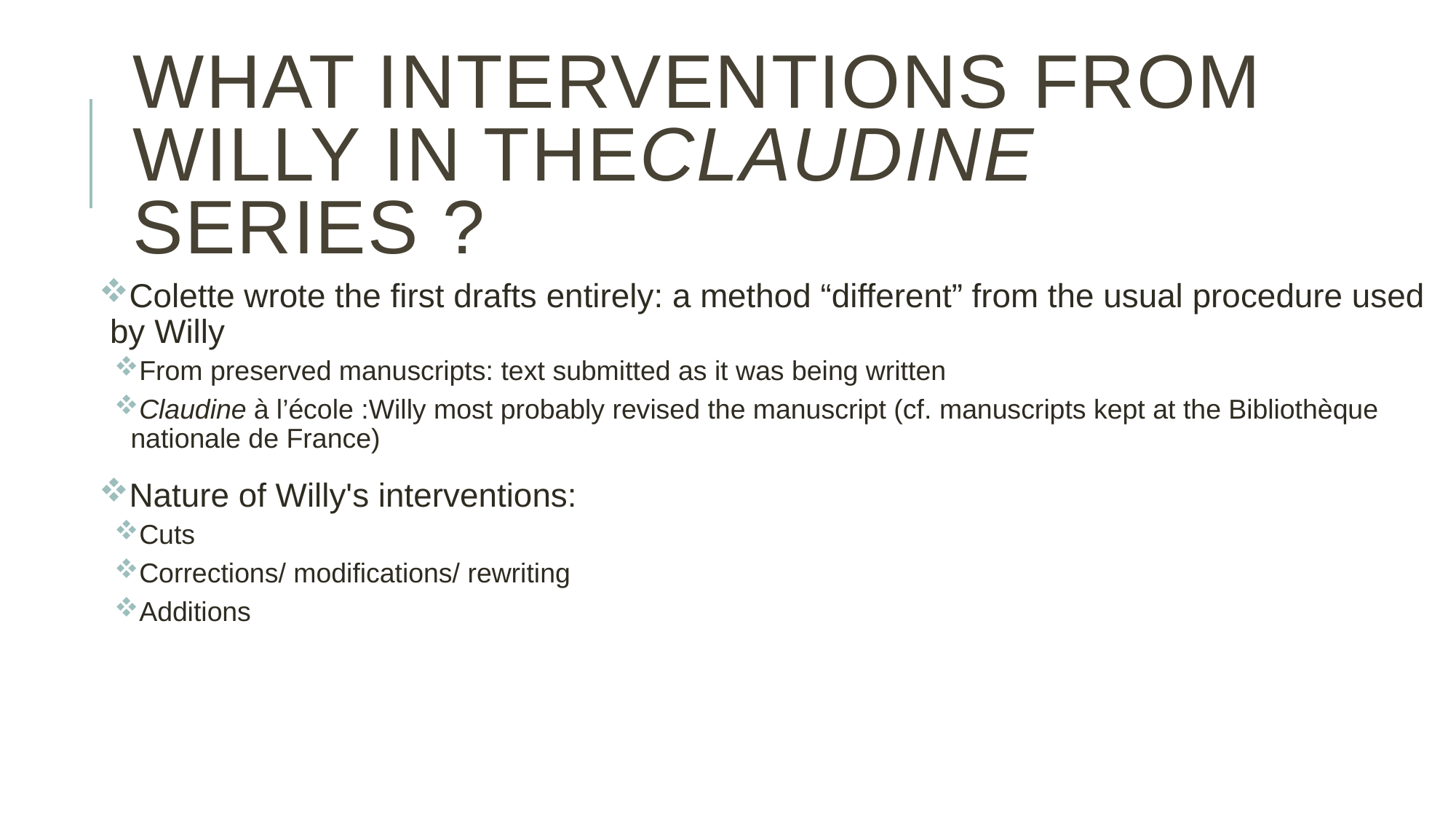

# What interventions from Willy in theClaudine Series ?
Colette wrote the first drafts entirely: a method “different” from the usual procedure used by Willy
From preserved manuscripts: text submitted as it was being written
Claudine à l’école :Willy most probably revised the manuscript (cf. manuscripts kept at the Bibliothèque nationale de France)
Nature of Willy's interventions:
Cuts
Corrections/ modifications/ rewriting
Additions